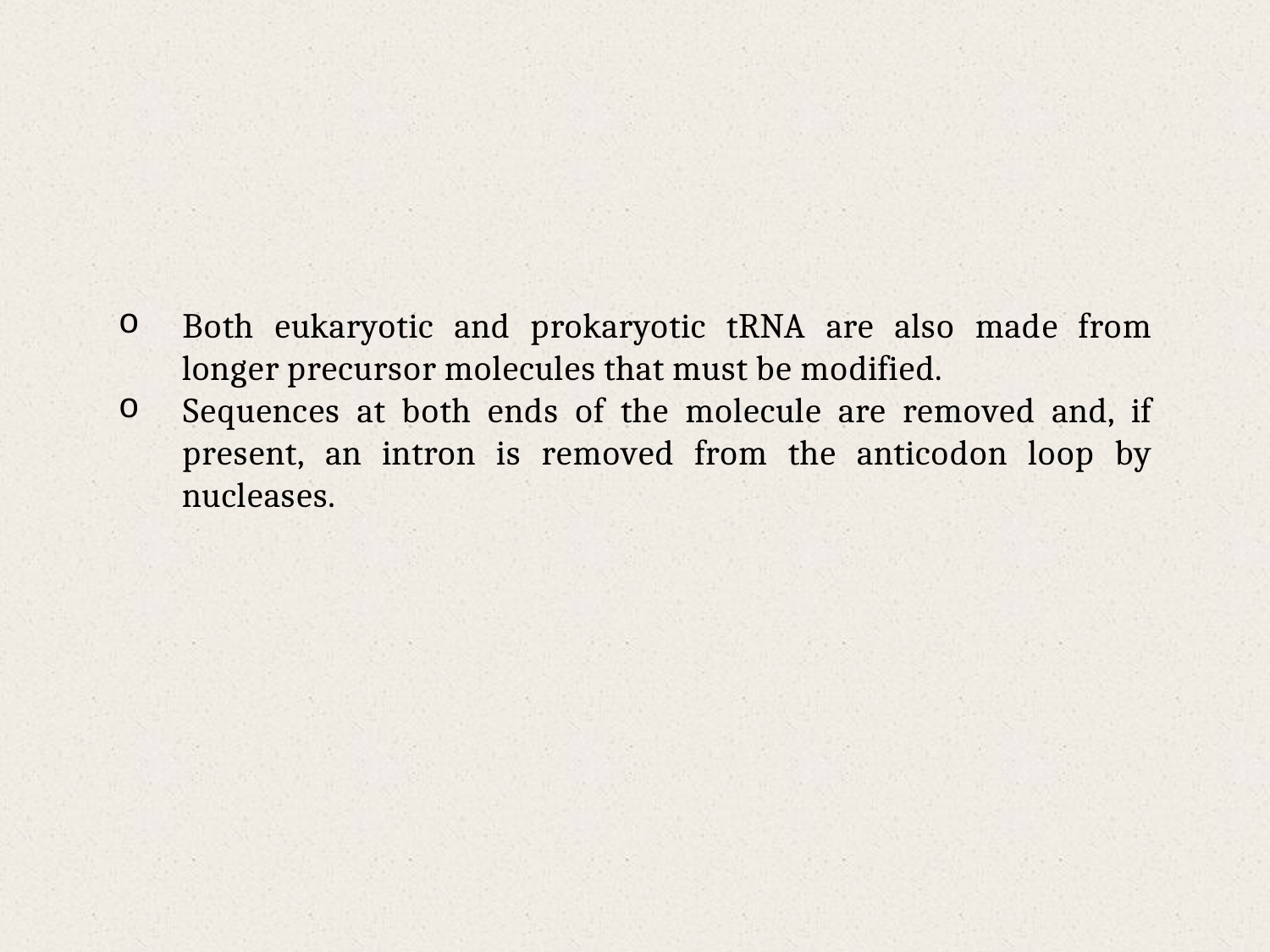

Both eukaryotic and prokaryotic tRNA are also made from longer precursor molecules that must be modified.
Sequences at both ends of the molecule are removed and, if present, an intron is removed from the anticodon loop by nucleases.